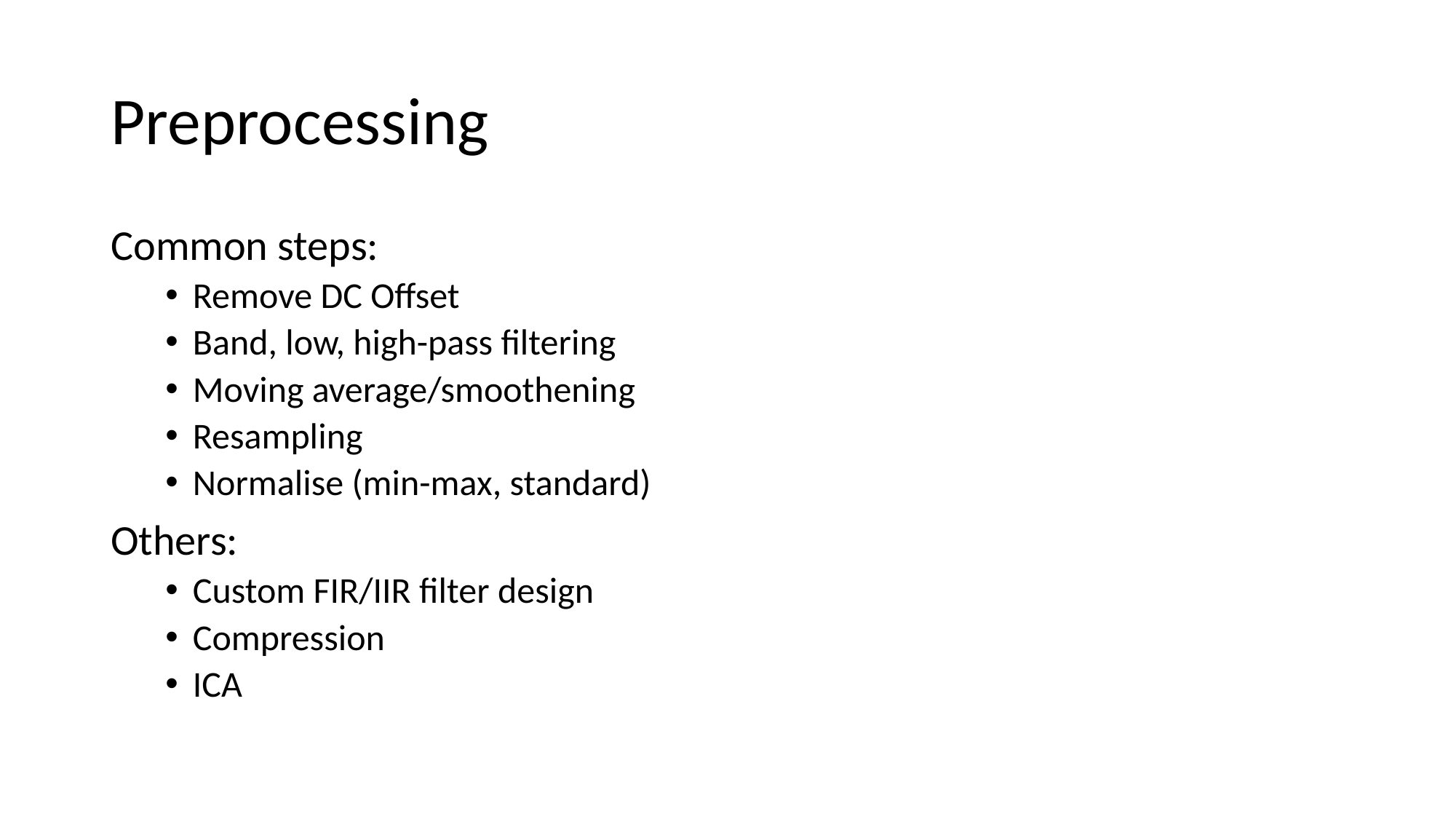

# Preprocessing
Common steps:
Remove DC Offset
Band, low, high-pass filtering
Moving average/smoothening
Resampling
Normalise (min-max, standard)
Others:
Custom FIR/IIR filter design
Compression
ICA